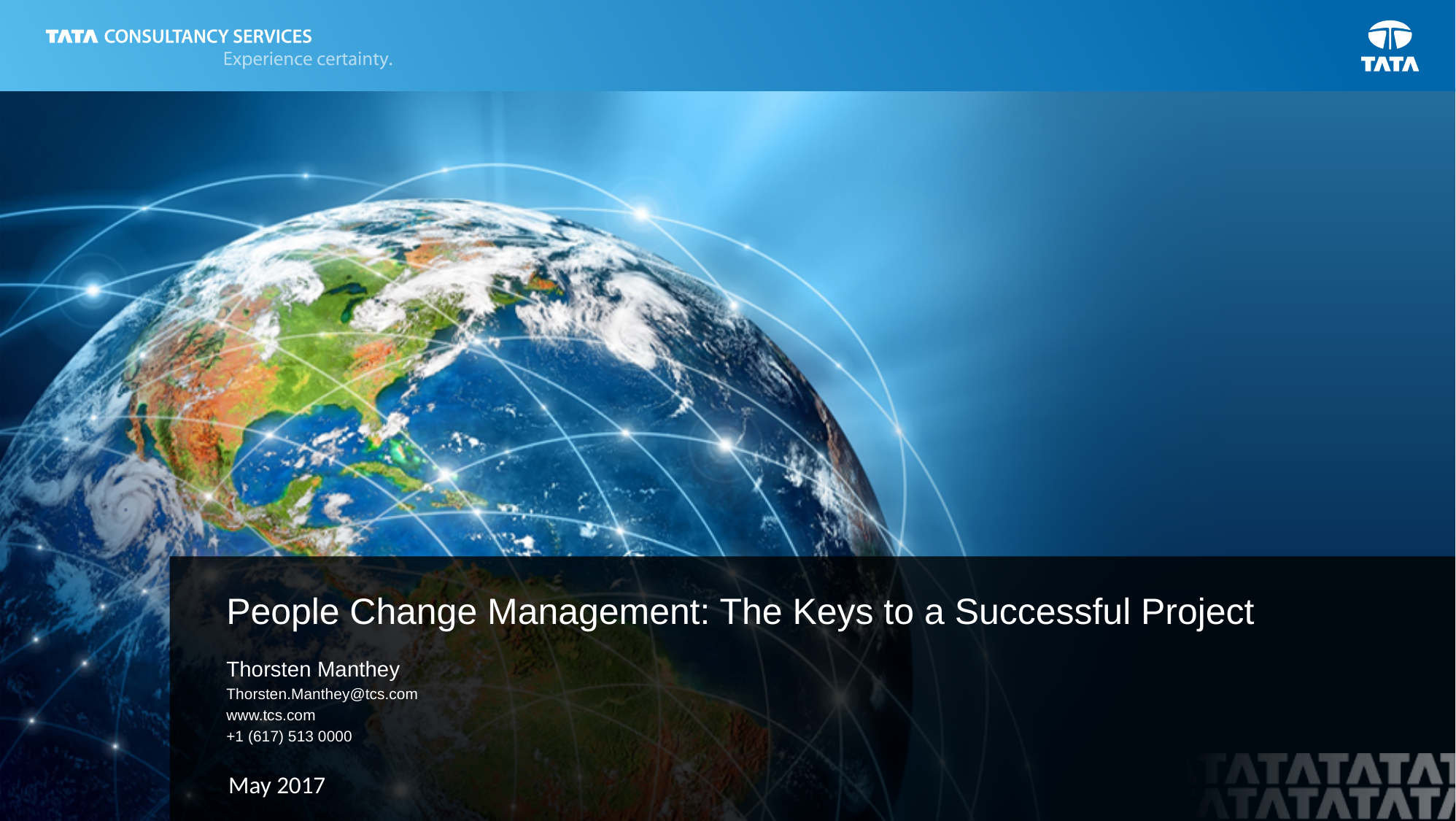

# People Change Management: The Keys to a Successful Project
Thorsten Manthey
Thorsten.Manthey@tcs.com
www.tcs.com
+1 (617) 513 0000
May 2017